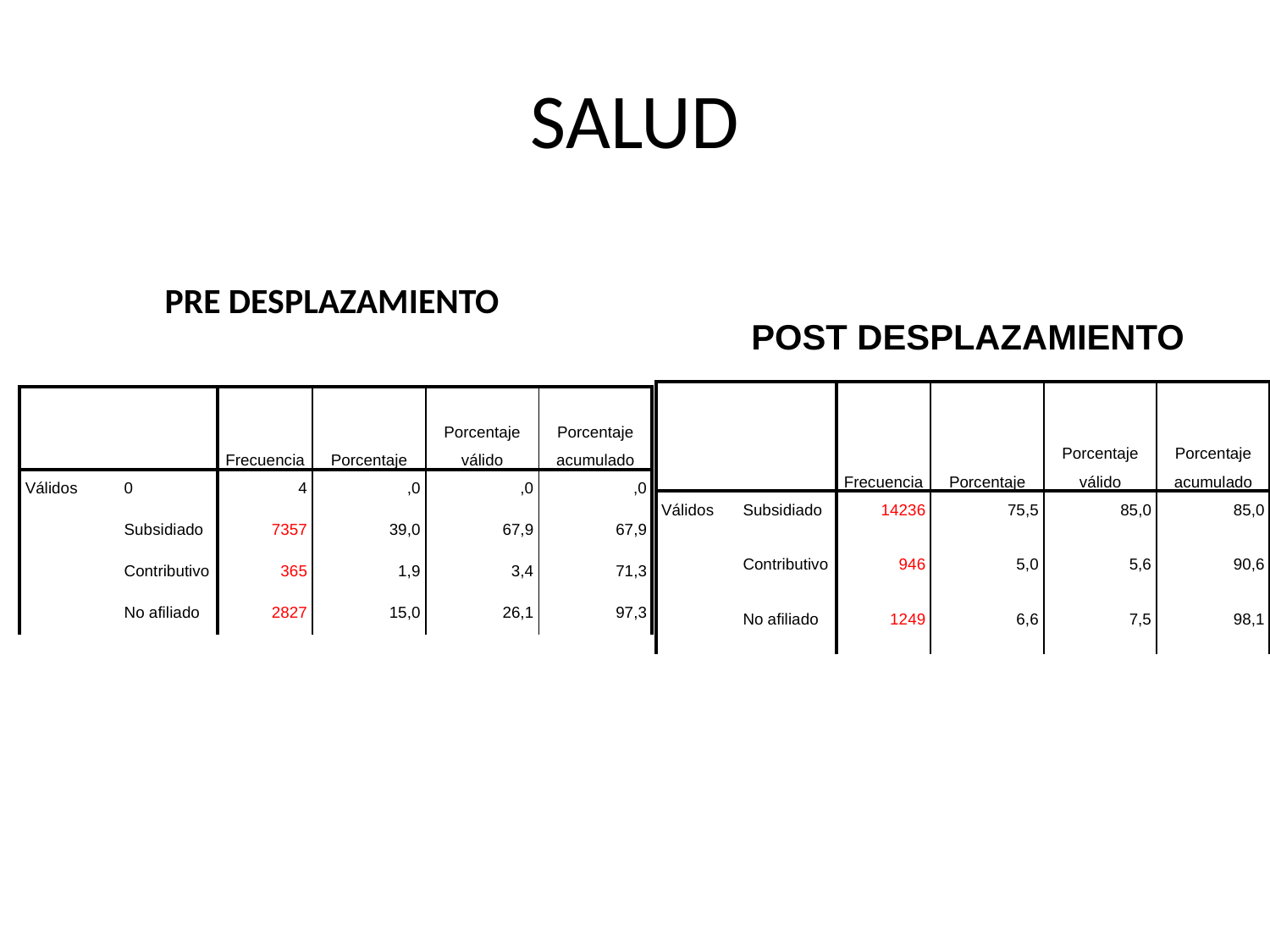

# SALUD
| PRE DESPLAZAMIENTO |  |  |  |  |  |
| --- | --- | --- | --- | --- | --- |
|  |  | Frecuencia | Porcentaje | Porcentaje válido | Porcentaje acumulado |
| Válidos | 0 | 4 | ,0 | ,0 | ,0 |
|  | Subsidiado | 7357 | 39,0 | 67,9 | 67,9 |
|  | Contributivo | 365 | 1,9 | 3,4 | 71,3 |
|  | No afiliado | 2827 | 15,0 | 26,1 | 97,3 |
| POST DESPLAZAMIENTO |  |  |  |  |  |
| --- | --- | --- | --- | --- | --- |
|  |  | Frecuencia | Porcentaje | Porcentaje válido | Porcentaje acumulado |
| Válidos | Subsidiado | 14236 | 75,5 | 85,0 | 85,0 |
|  | Contributivo | 946 | 5,0 | 5,6 | 90,6 |
|  | No afiliado | 1249 | 6,6 | 7,5 | 98,1 |